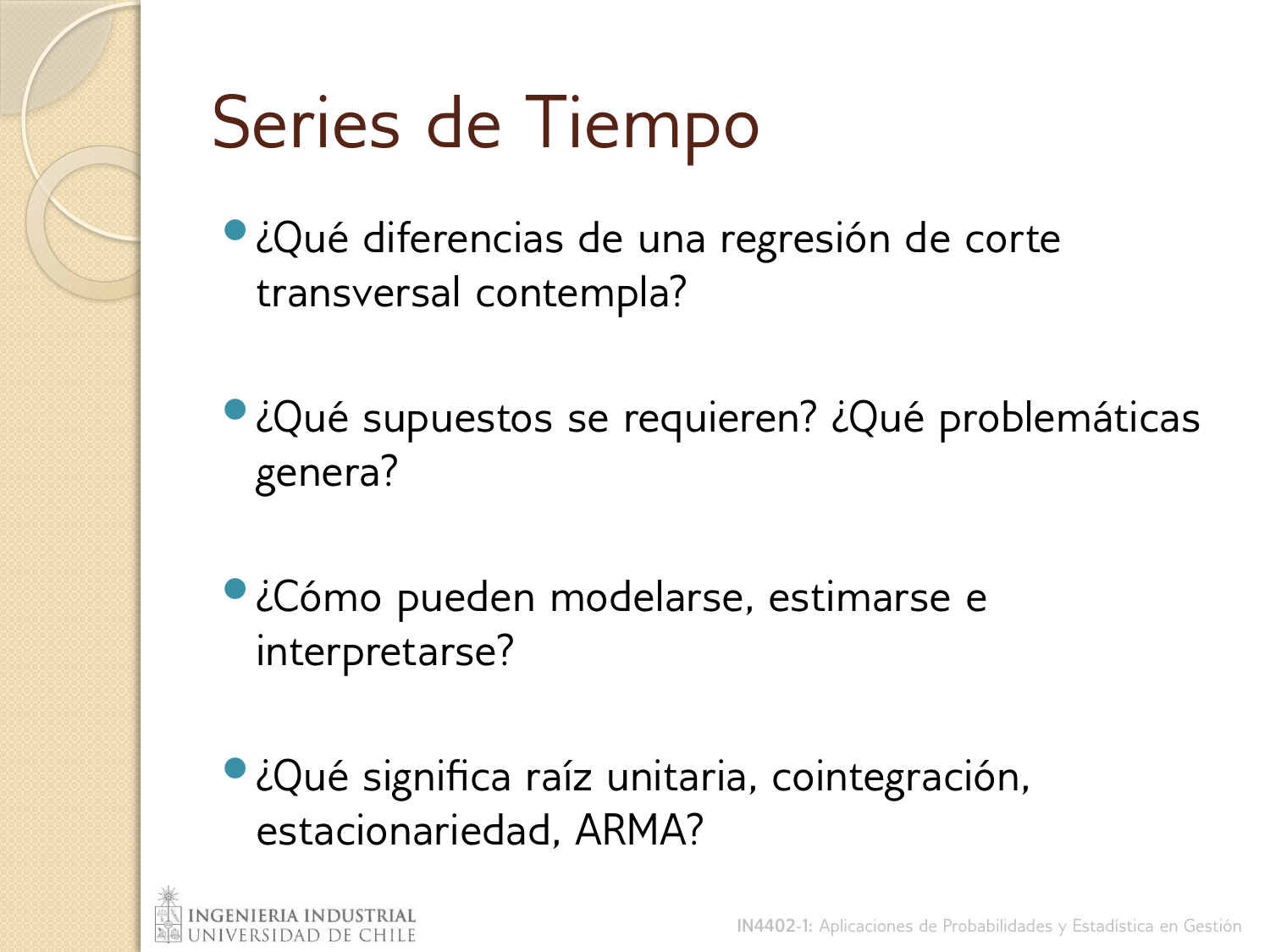

# Series de Tiempo
¿Qué diferencias de una regresión de corte transversal contempla?

¿Qué supuestos se requieren? ¿Qué problemáticas genera?

¿Cómo pueden modelarse, estimarse e interpretarse?

¿Qué significa raíz unitaria, cointegración, estacionariedad, ARMA?